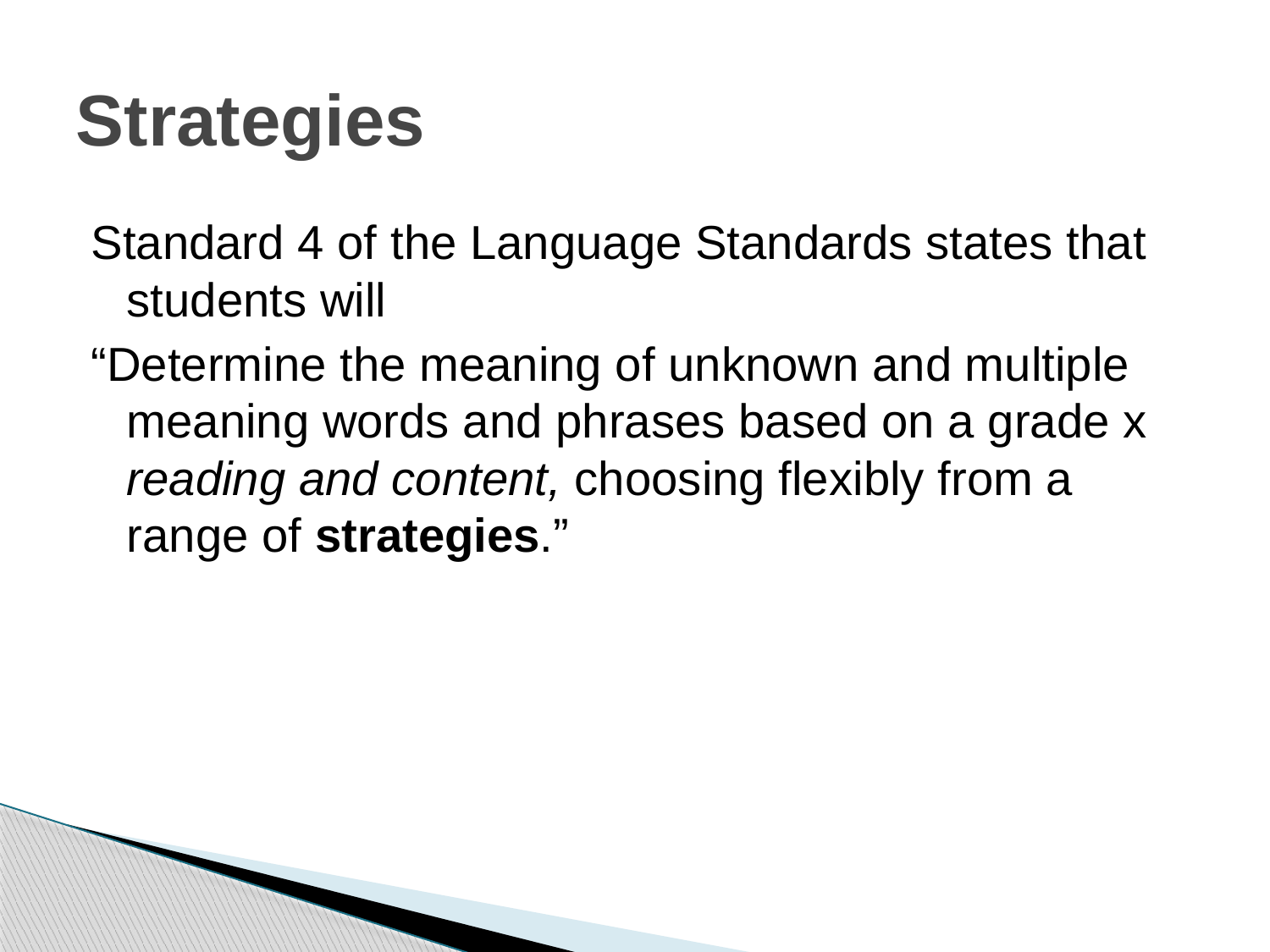

# Strategies
Standard 4 of the Language Standards states that students will
“Determine the meaning of unknown and multiple meaning words and phrases based on a grade x reading and content, choosing flexibly from a range of strategies.”